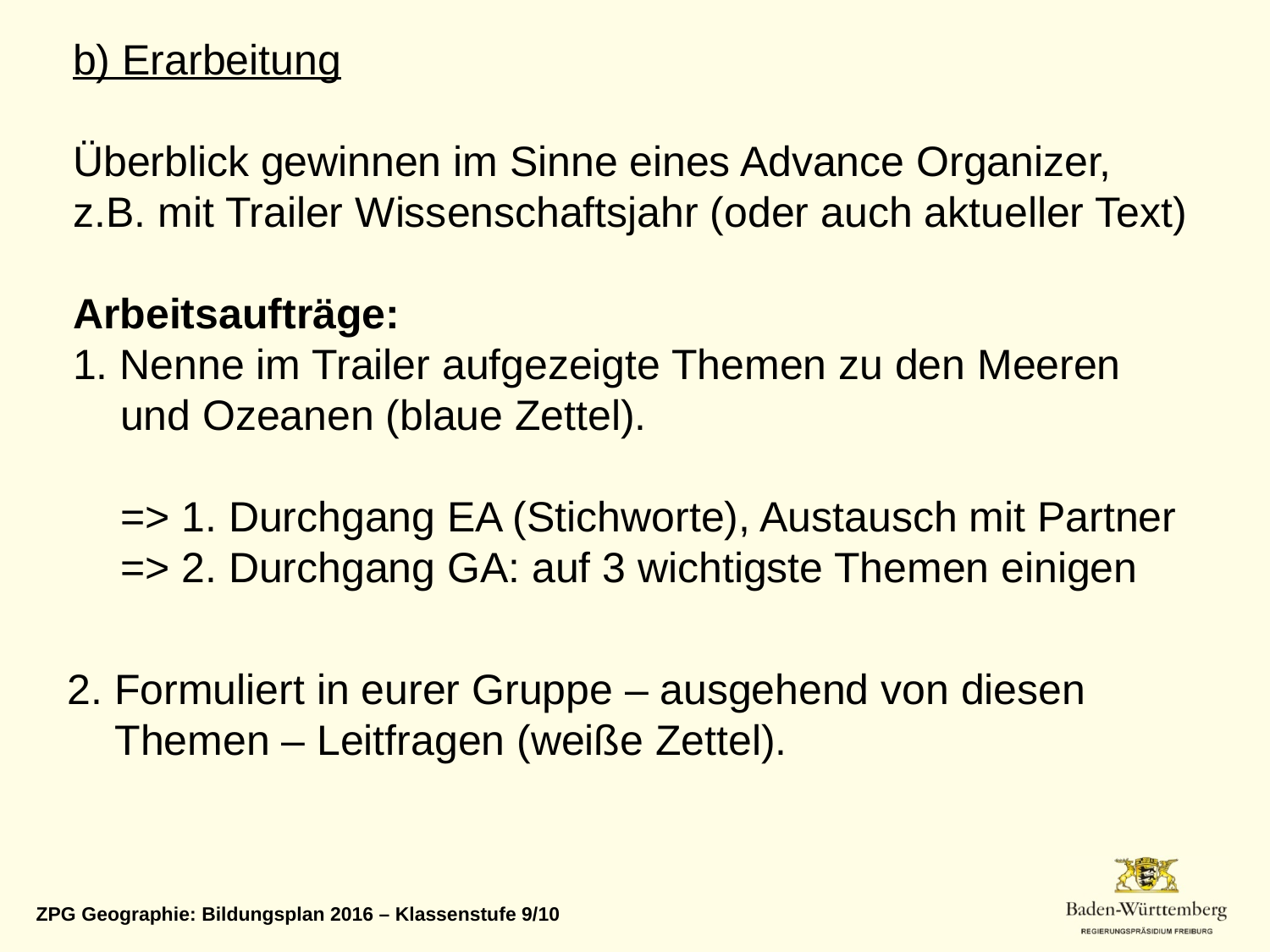

b) Erarbeitung

Überblick gewinnen im Sinne eines Advance Organizer,
z.B. mit Trailer Wissenschaftsjahr (oder auch aktueller Text)

Arbeitsaufträge:
1. Nenne im Trailer aufgezeigte Themen zu den Meeren
    und Ozeanen (blaue Zettel).

    => 1. Durchgang EA (Stichworte), Austausch mit Partner
    => 2. Durchgang GA: auf 3 wichtigste Themen einigen

2. Formuliert in eurer Gruppe – ausgehend von diesen
    Themen – Leitfragen (weiße Zettel).